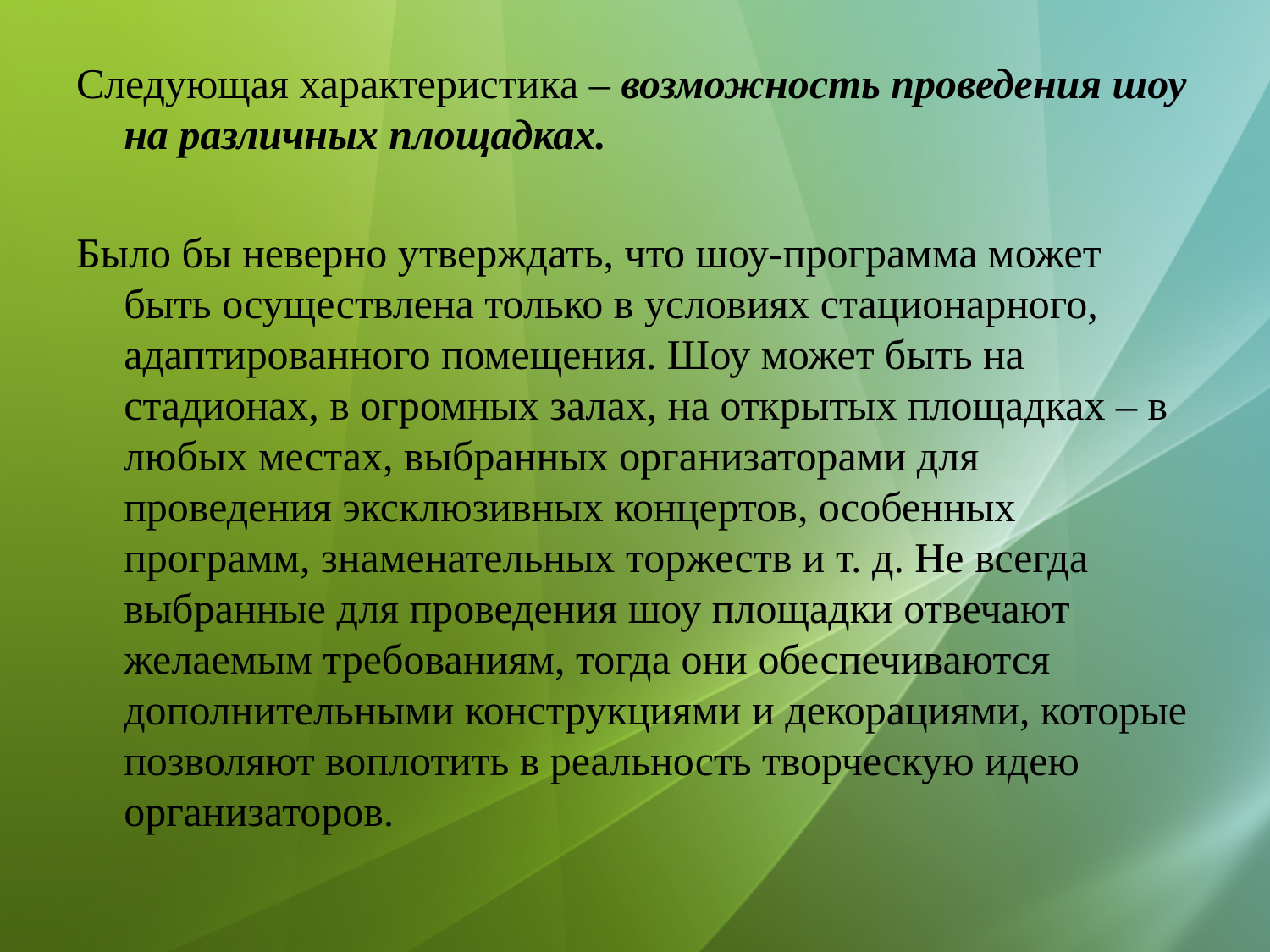

Следующая характеристика – возможность проведения шоу на различных площадках.

Было бы неверно утверждать, что шоу-программа может быть осуществлена только в условиях стационарного, адаптированного помещения. Шоу может быть на стадионах, в огромных залах, на открытых площадках – в любых местах, выбранных организаторами для проведения эксклюзивных концертов, особенных программ, знаменательных торжеств и т. д. Не всегда выбранные для проведения шоу площадки отвечают желаемым требованиям, тогда они обеспечиваются дополнительными конструкциями и декорациями, которые позволяют воплотить в реальность творческую идею организаторов.